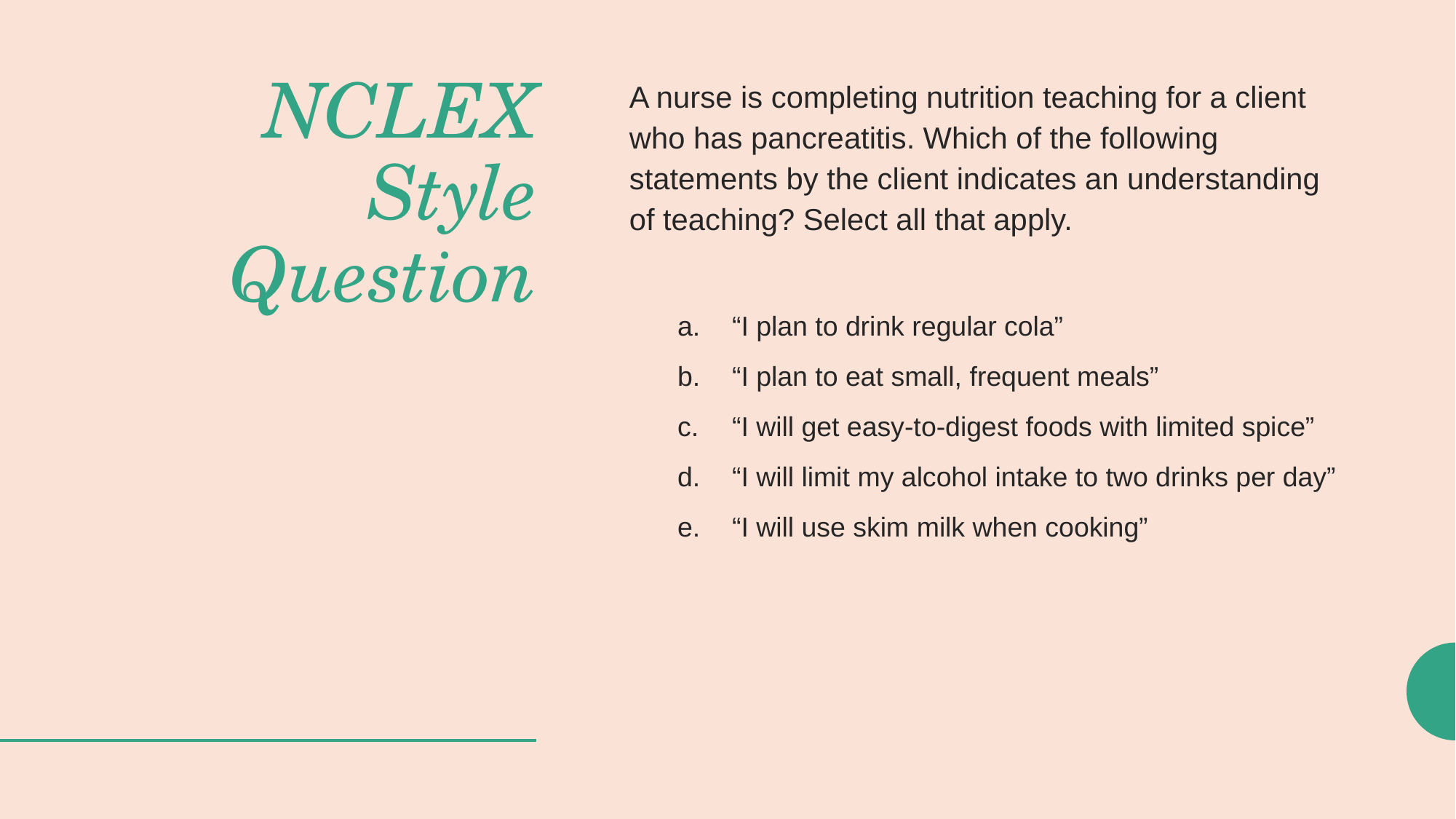

# NCLEX Style Question
A nurse is completing nutrition teaching for a client who has pancreatitis. Which of the following statements by the client indicates an understanding of teaching? Select all that apply.

“I plan to drink regular cola”
“I plan to eat small, frequent meals”
“I will get easy-to-digest foods with limited spice”
“I will limit my alcohol intake to two drinks per day”
“I will use skim milk when cooking”